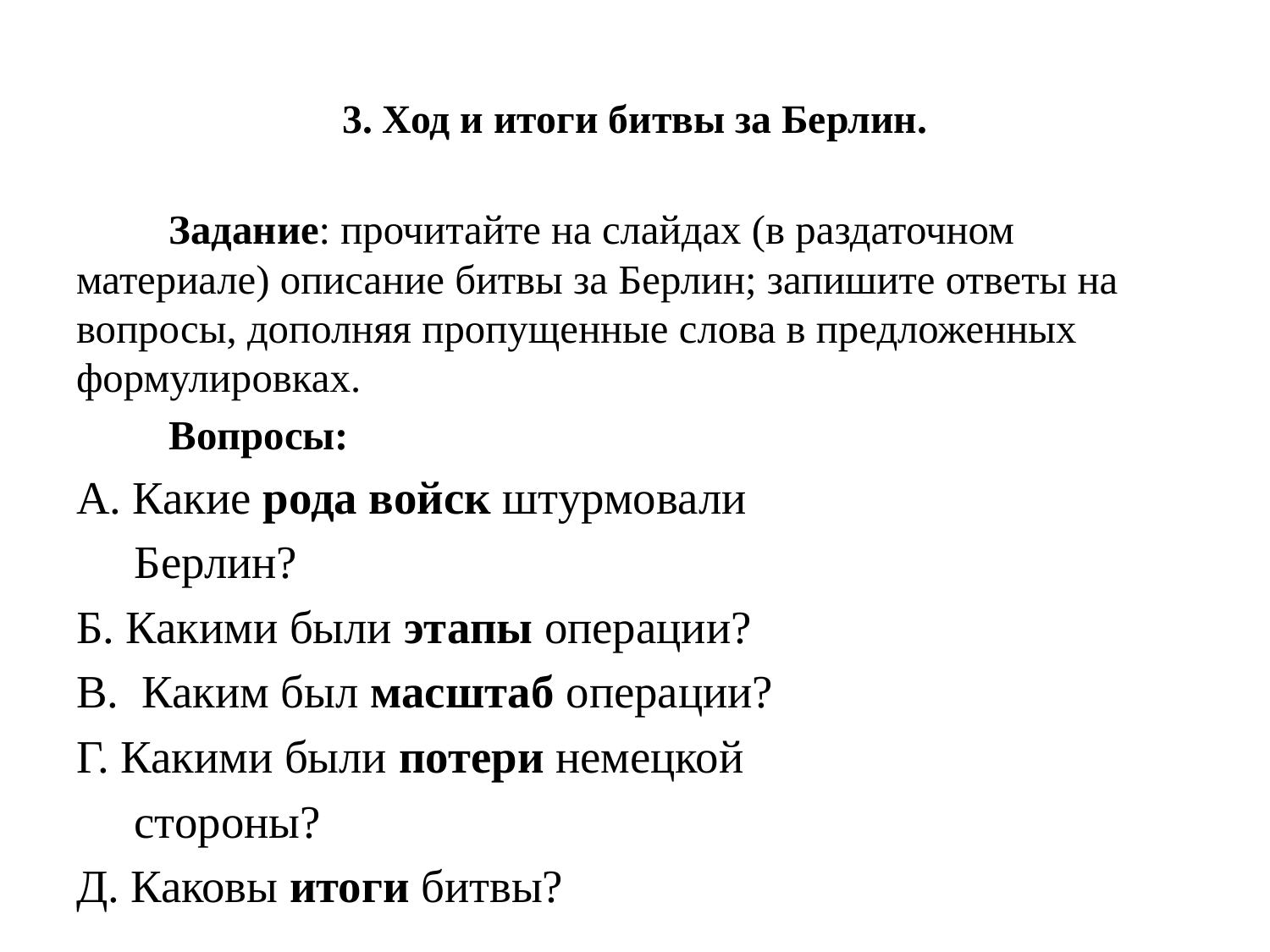

# 3. Ход и итоги битвы за Берлин.
	Задание: прочитайте на слайдах (в раздаточном материале) описание битвы за Берлин; запишите ответы на вопросы, дополняя пропущенные слова в предложенных формулировках.
	Вопросы:
А. Какие рода войск штурмовали
     Берлин?
Б. Какими были этапы операции?
В.  Каким был масштаб операции?
Г. Какими были потери немецкой
     стороны?
Д. Каковы итоги битвы?